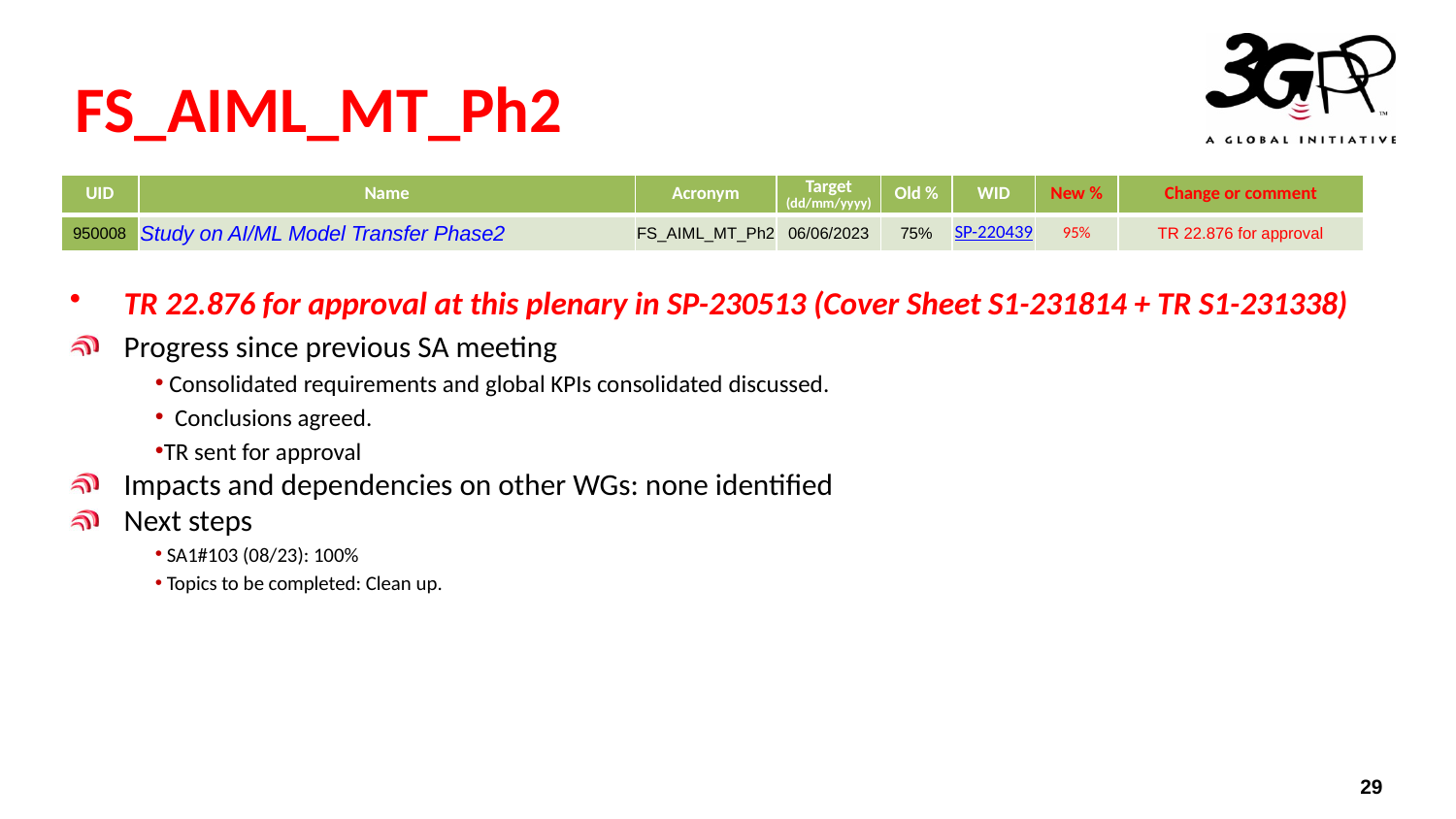

# FS_AIML_MT_Ph2
| UID | Name | Acronym | Target (dd/mm/yyyy) | Old % | WID | New % | Change or comment |
| --- | --- | --- | --- | --- | --- | --- | --- |
| 950008 | Study on AI/ML Model Transfer Phase2 | FS\_AIML\_MT\_Ph2 | 06/06/2023 | 75% | SP-220439 | 95% | TR 22.876 for approval |
TR 22.876 for approval at this plenary in SP-230513 (Cover Sheet S1-231814 + TR S1-231338)
Progress since previous SA meeting
 Consolidated requirements and global KPIs consolidated discussed.
  Conclusions agreed.
TR sent for approval
Impacts and dependencies on other WGs: none identified
Next steps
 SA1#103 (08/23): 100%
 Topics to be completed: Clean up.